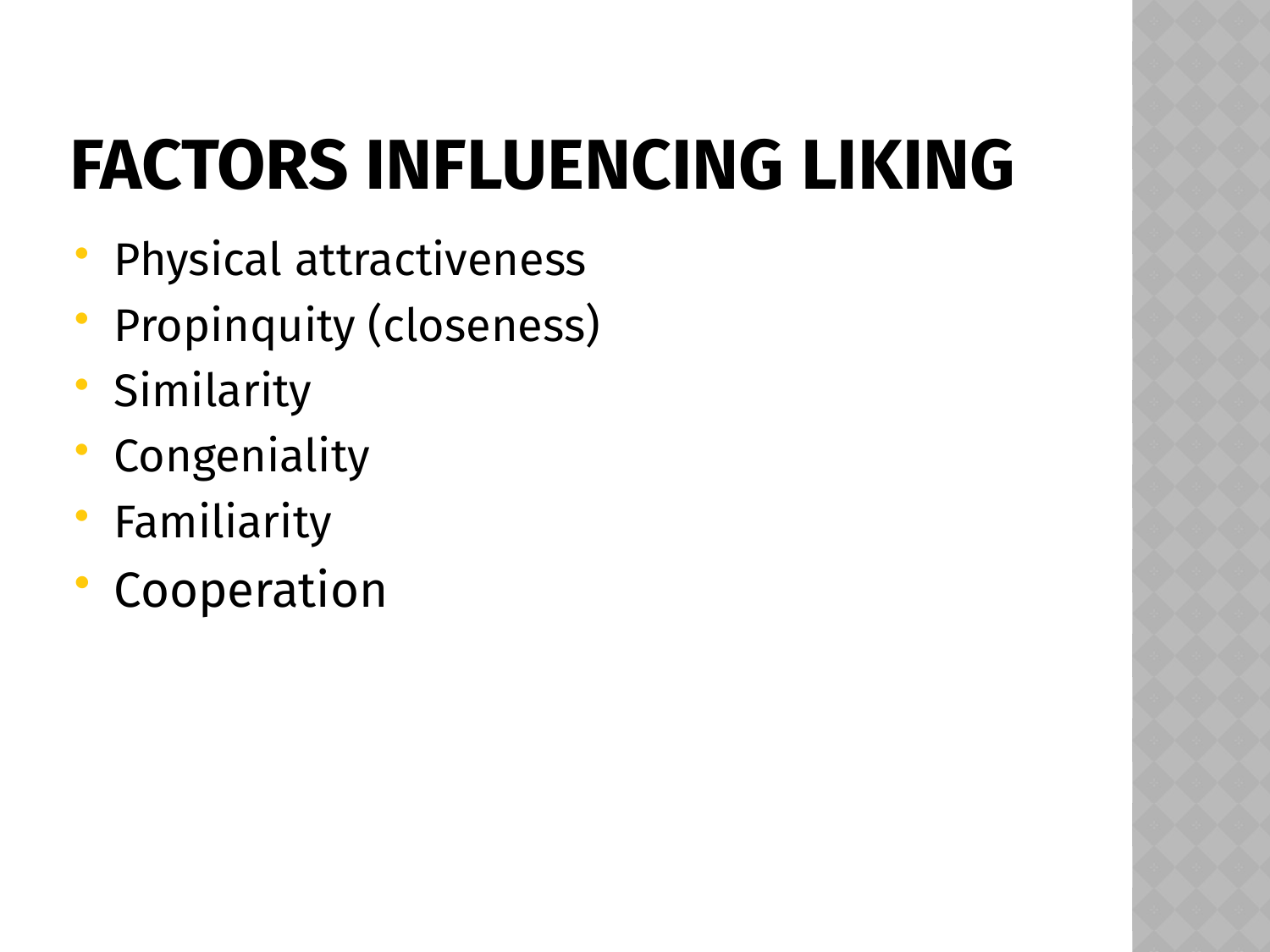

# Factors influencing liking
Physical attractiveness
Propinquity (closeness)
Similarity
Congeniality
Familiarity
Cooperation